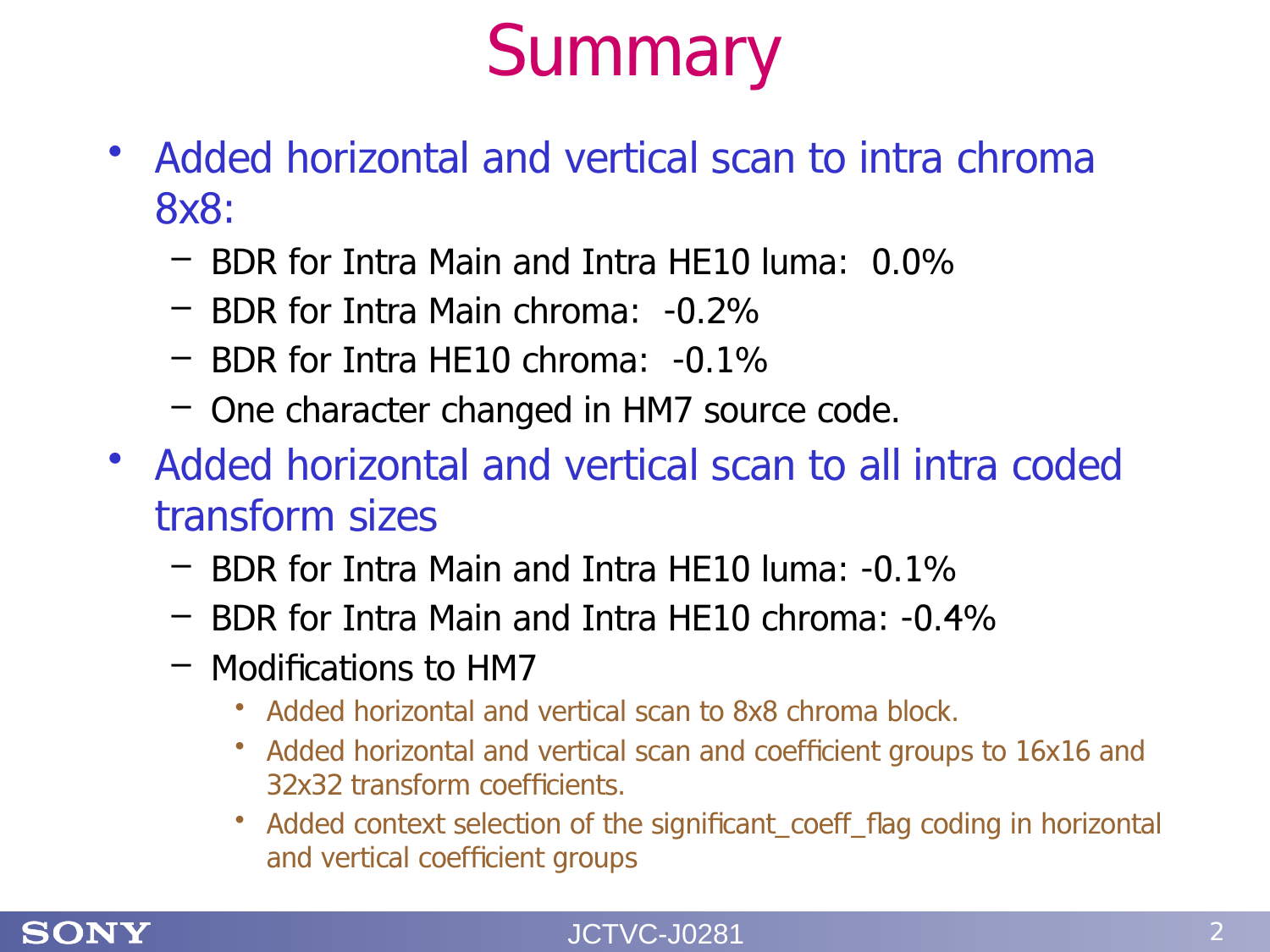

# Summary
Added horizontal and vertical scan to intra chroma 8x8:
BDR for Intra Main and Intra HE10 luma:  0.0%
BDR for Intra Main chroma:  -0.2%
BDR for Intra HE10 chroma:  -0.1%
One character changed in HM7 source code.
Added horizontal and vertical scan to all intra coded transform sizes
BDR for Intra Main and Intra HE10 luma: -0.1%
BDR for Intra Main and Intra HE10 chroma: -0.4%
Modifications to HM7
Added horizontal and vertical scan to 8x8 chroma block.
Added horizontal and vertical scan and coefficient groups to 16x16 and 32x32 transform coefficients.
Added context selection of the significant_coeff_flag coding in horizontal and vertical coefficient groups
JCTVC-J0281
2